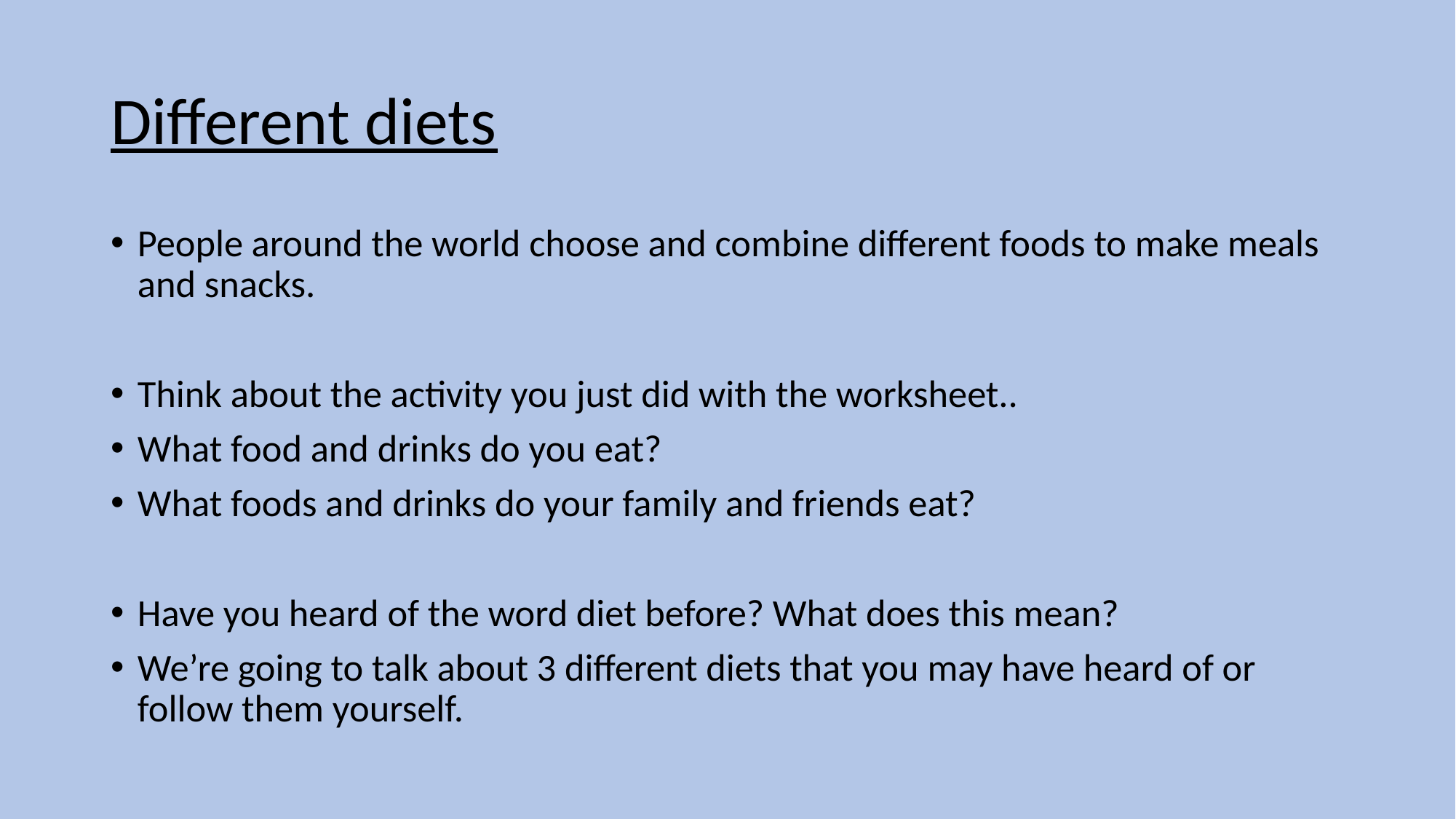

# Different diets
People around the world choose and combine different foods to make meals and snacks.

Think about the activity you just did with the worksheet..
What food and drinks do you eat?
What foods and drinks do your family and friends eat?

Have you heard of the word diet before? What does this mean?
We’re going to talk about 3 different diets that you may have heard of or follow them yourself.